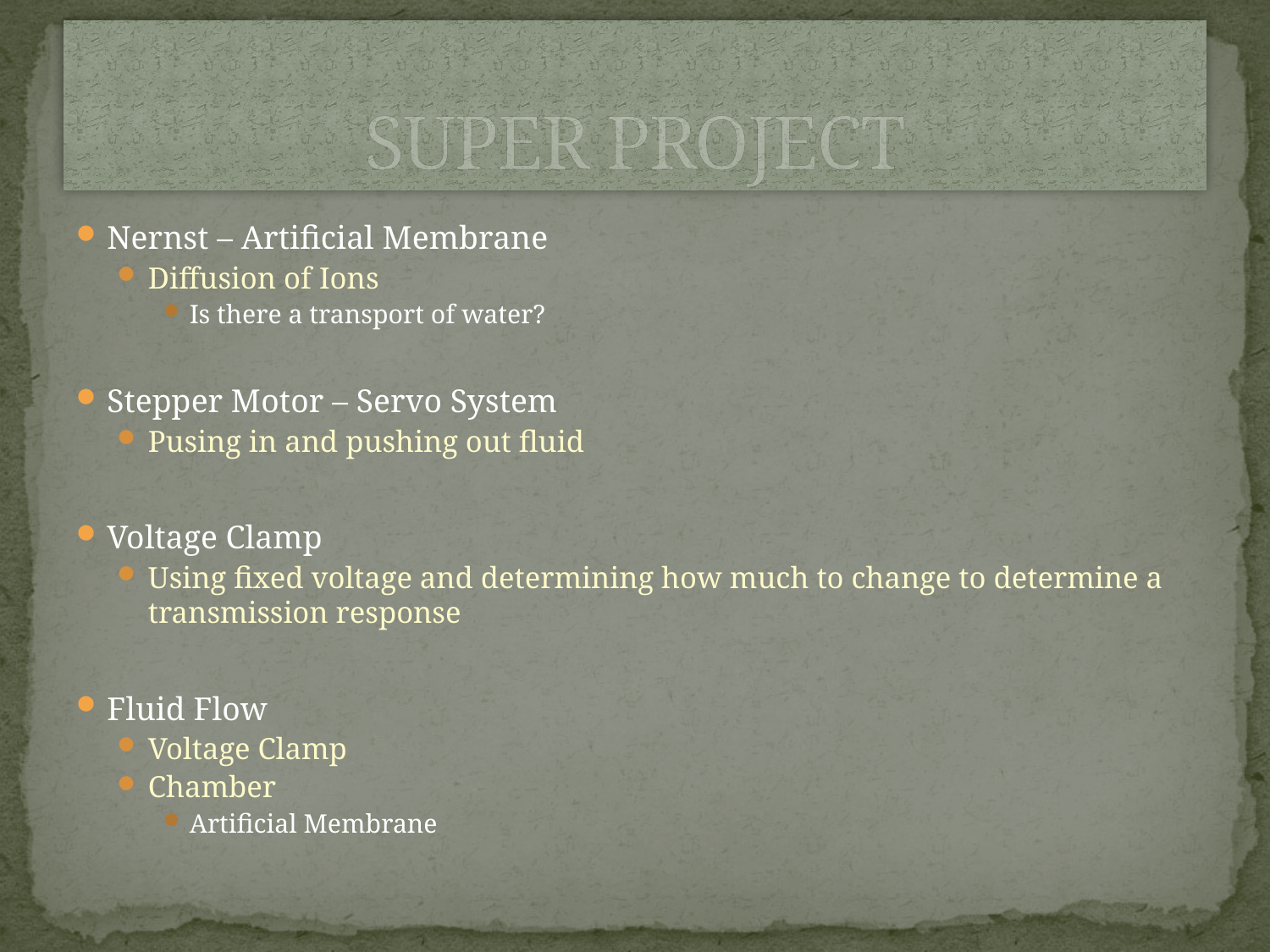

# SUPER PROJECT
Nernst – Artificial Membrane
Diffusion of Ions
Is there a transport of water?

Stepper Motor – Servo System
Pusing in and pushing out fluid

Voltage Clamp
Using fixed voltage and determining how much to change to determine a transmission response

Fluid Flow
Voltage Clamp
Chamber
Artificial Membrane